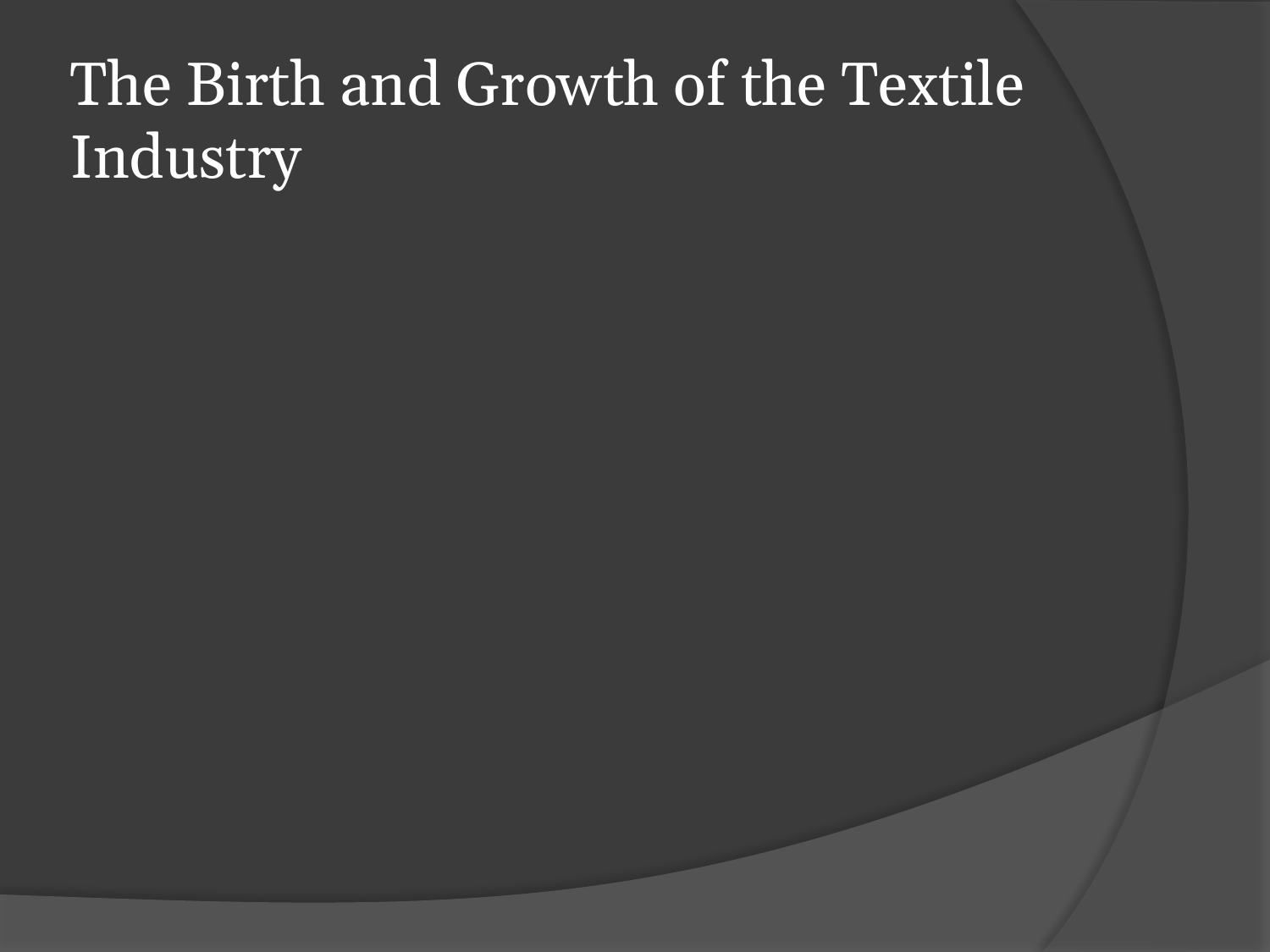

# The Birth and Growth of the Textile Industry